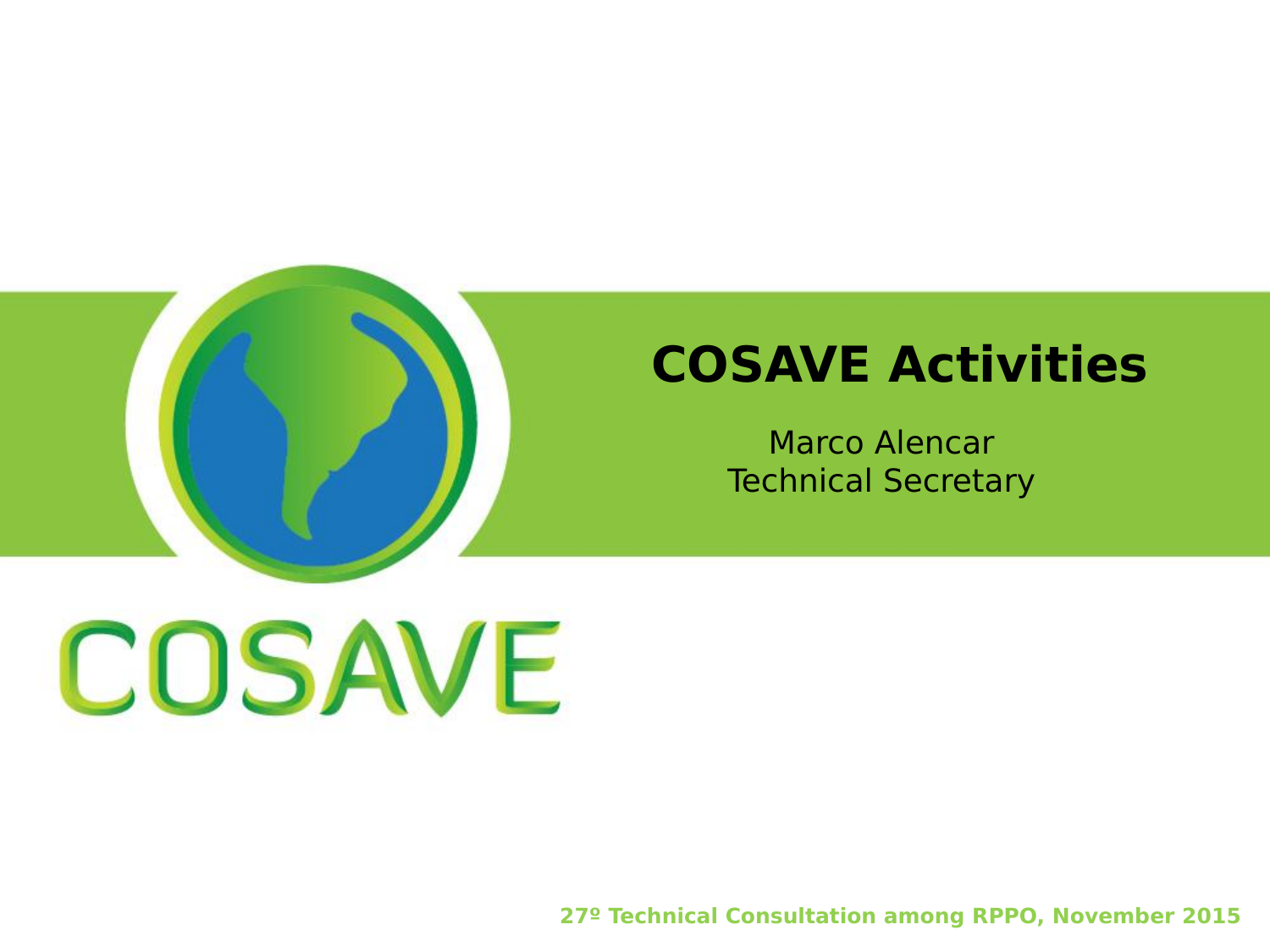

COSAVE Activities
Marco Alencar
Technical Secretary
27º Technical Consultation among RPPO, November 2015